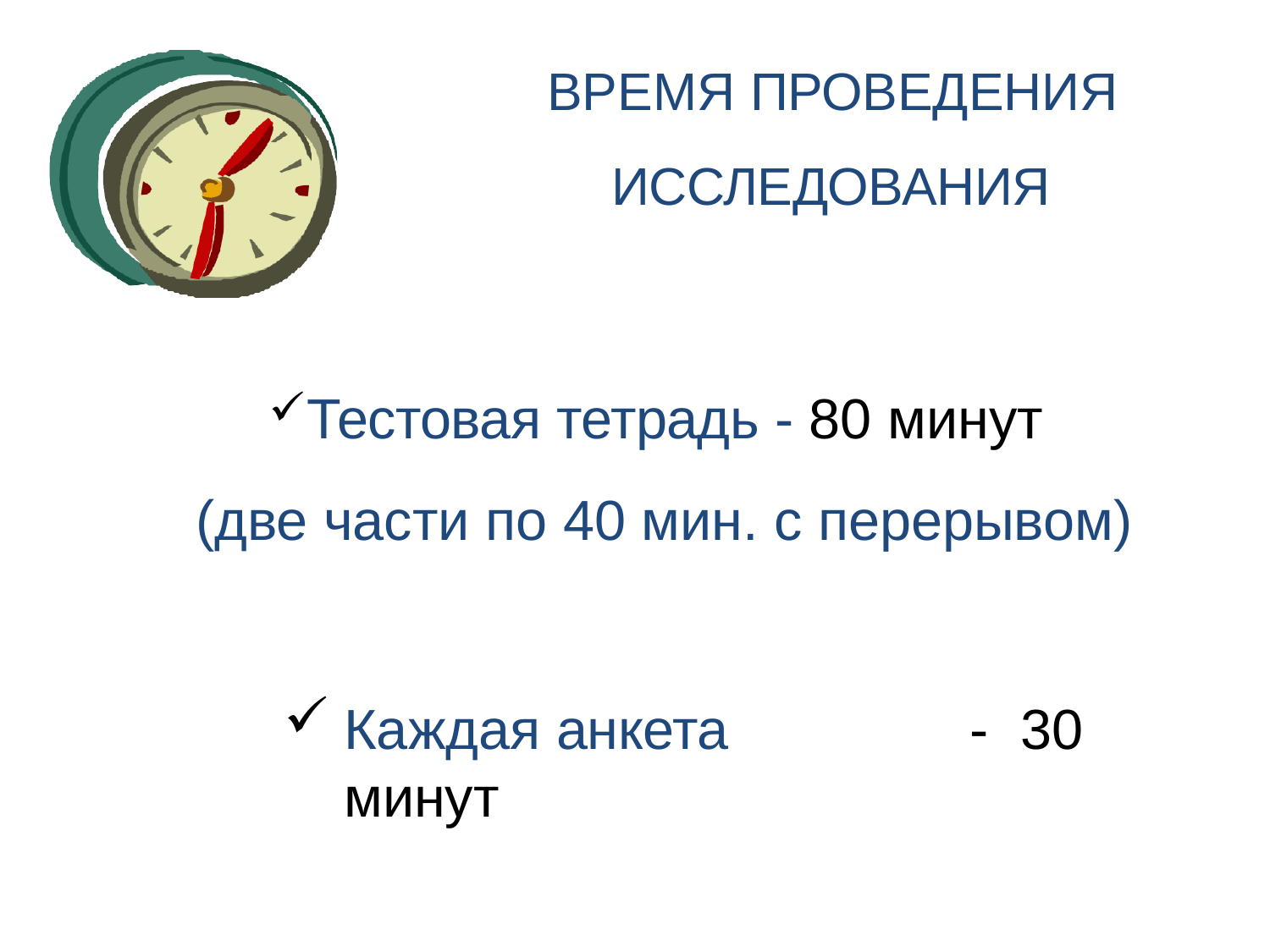

# ВРЕМЯ ПРОВЕДЕНИЯ

ИССЛЕДОВАНИЯ

Тестовая тетрадь - 80 минут  (две части по 40 мин. с перерывом)

Каждая анкета	-	30 минут